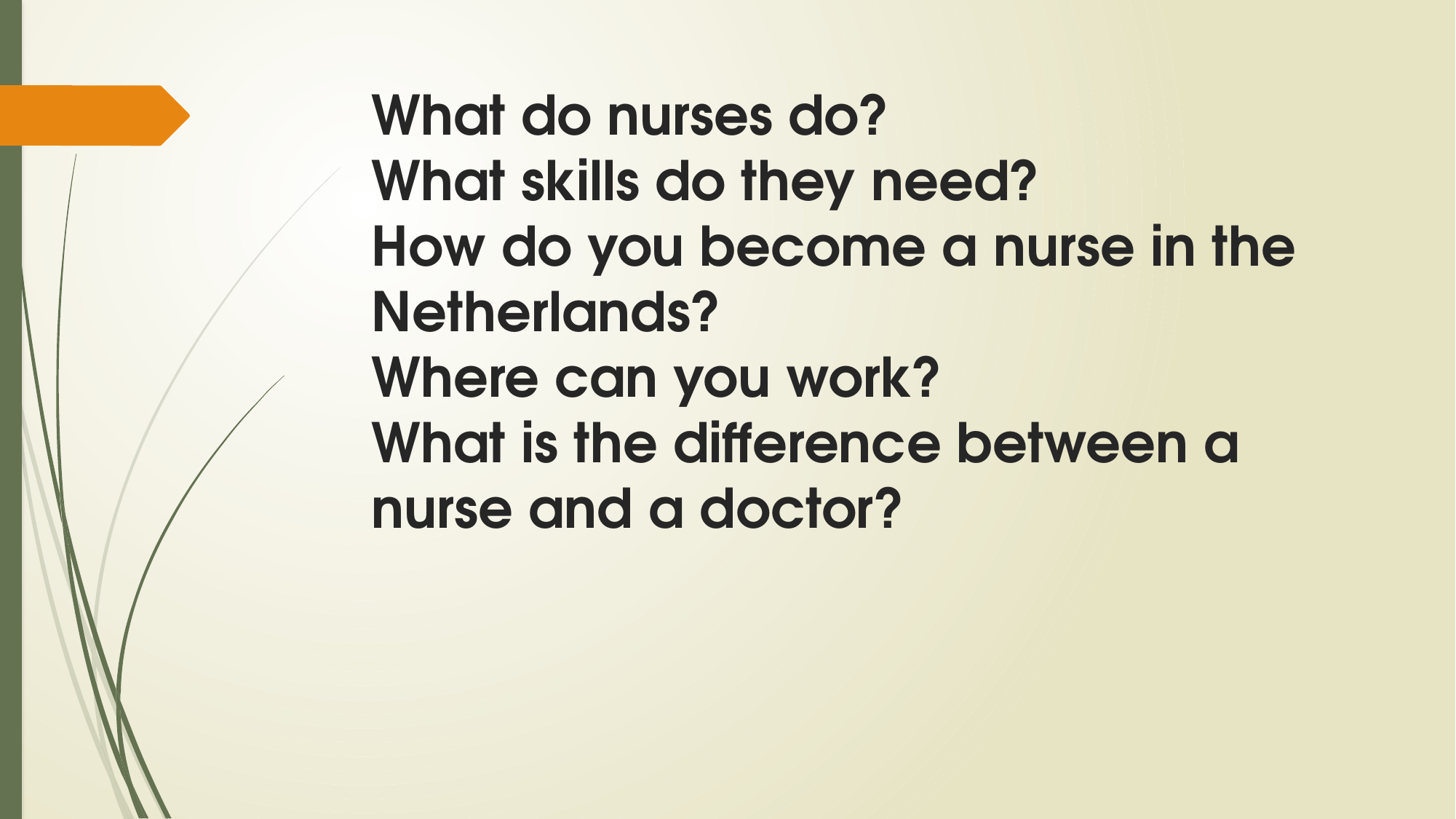

# What do nurses do? What skills do they need? How do you become a nurse in the Netherlands? Where can you work? What is the difference between a nurse and a doctor?